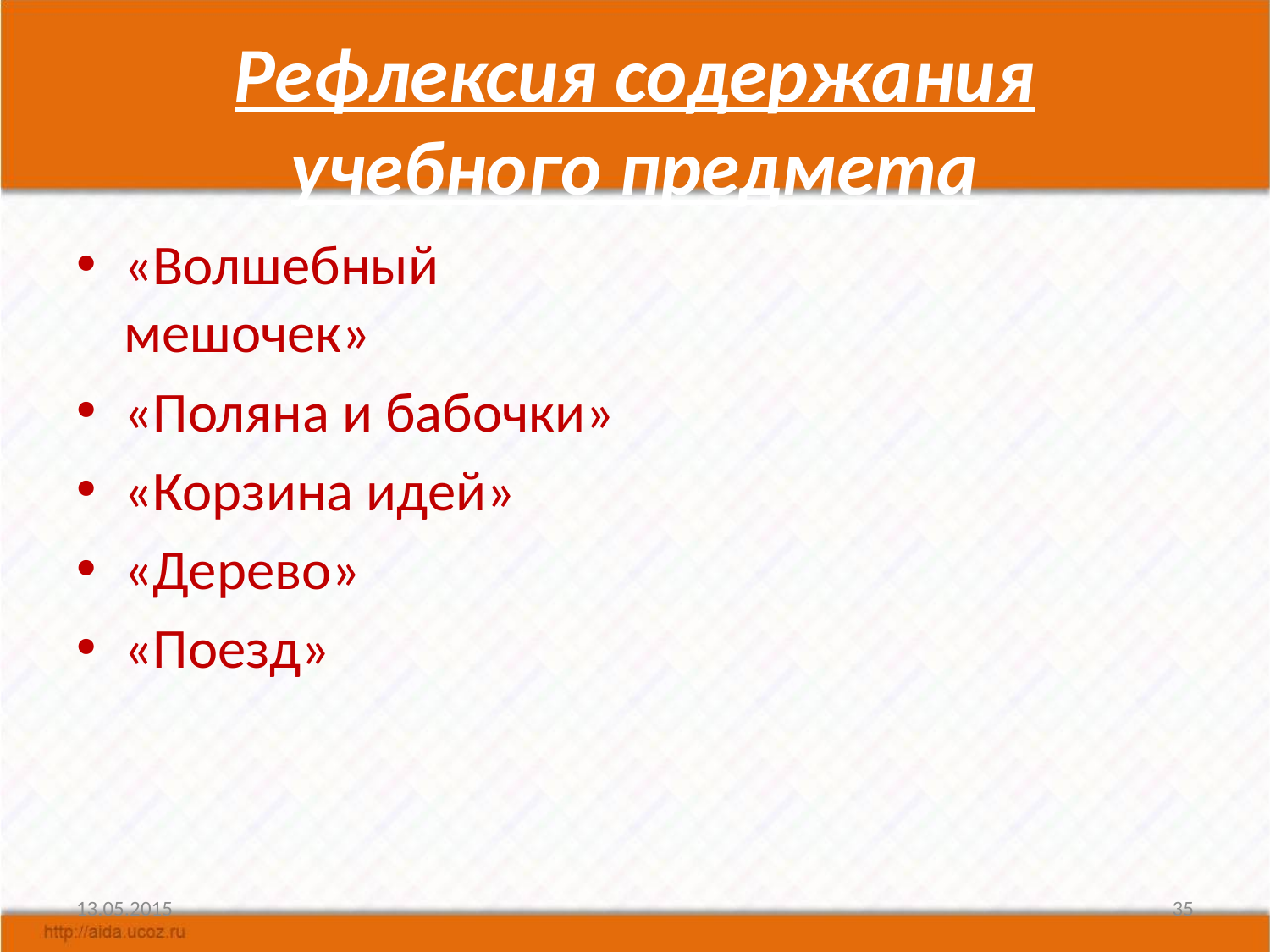

# Рефлексия содержания учебного предмета
«Волшебный мешочек»
«Поляна и бабочки»
«Корзина идей»
«Дерево»
«Поезд»
13.05.2015
35